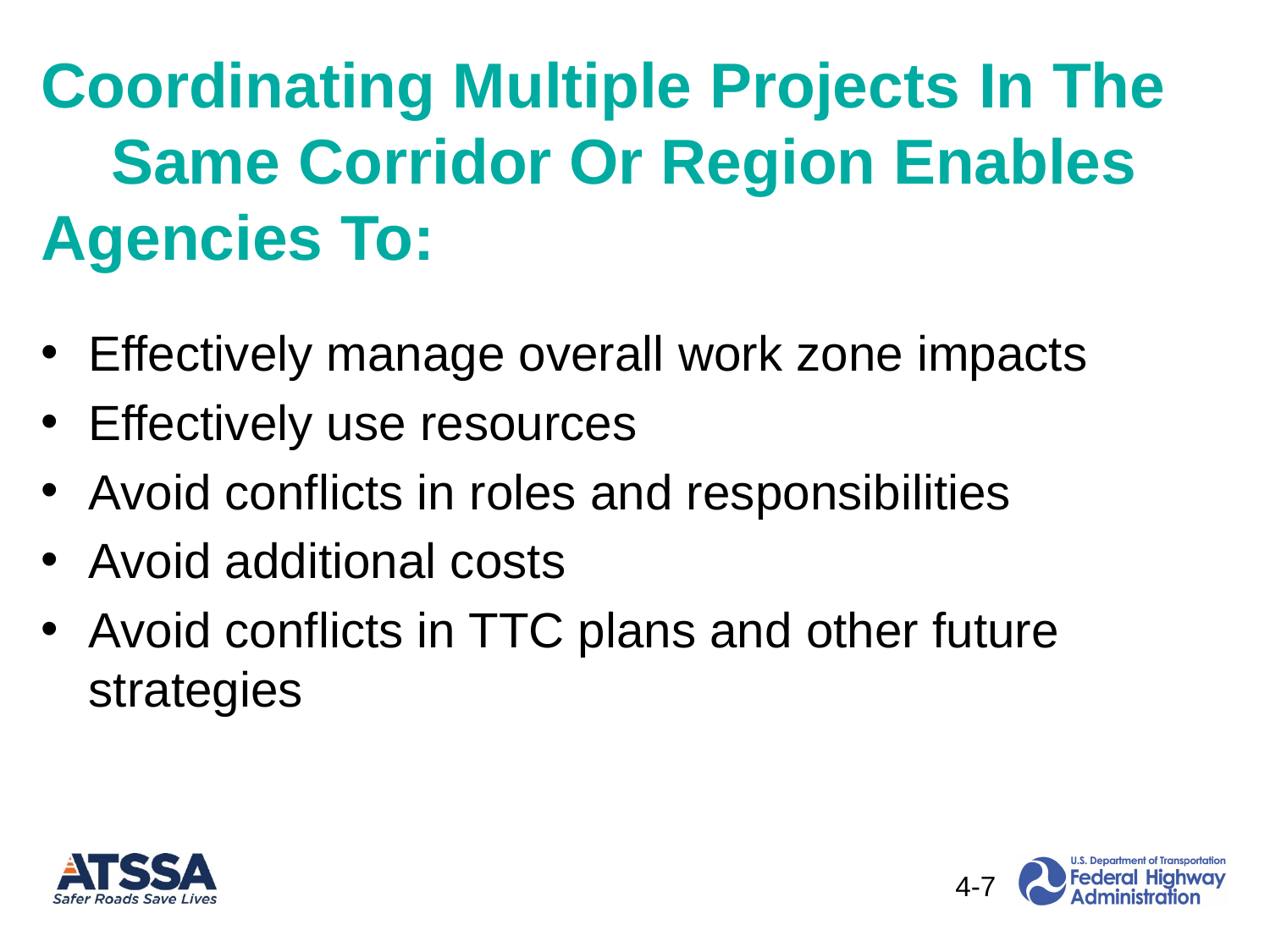

# Coordinating Multiple Projects In The        Same Corridor Or Region Enables Agencies To:
Effectively manage overall work zone impacts
Effectively use resources
Avoid conflicts in roles and responsibilities
Avoid additional costs
Avoid conflicts in TTC plans and other future strategies